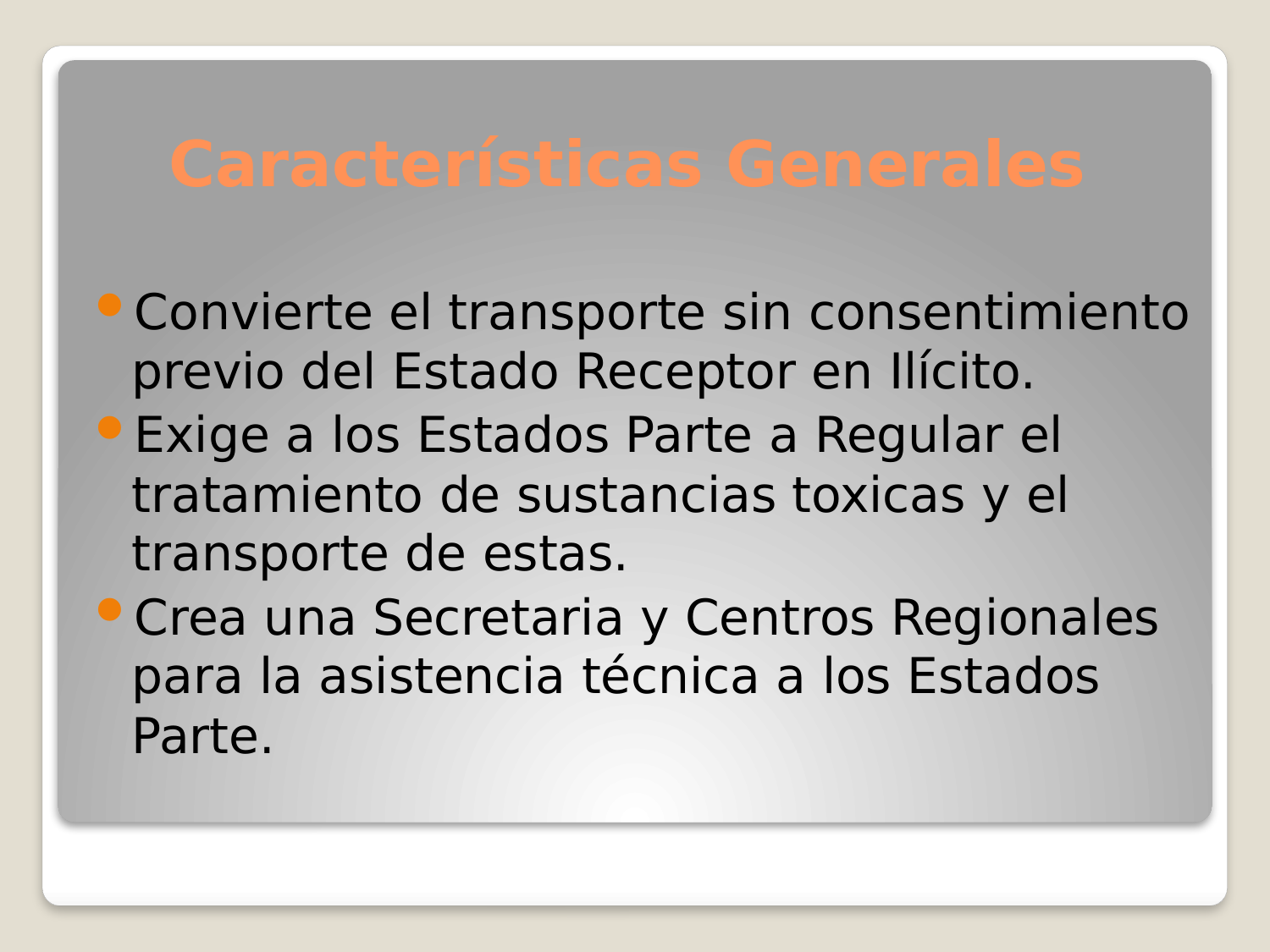

# Características Generales
Convierte el transporte sin consentimiento previo del Estado Receptor en Ilícito.
Exige a los Estados Parte a Regular el tratamiento de sustancias toxicas y el transporte de estas.
Crea una Secretaria y Centros Regionales para la asistencia técnica a los Estados Parte.